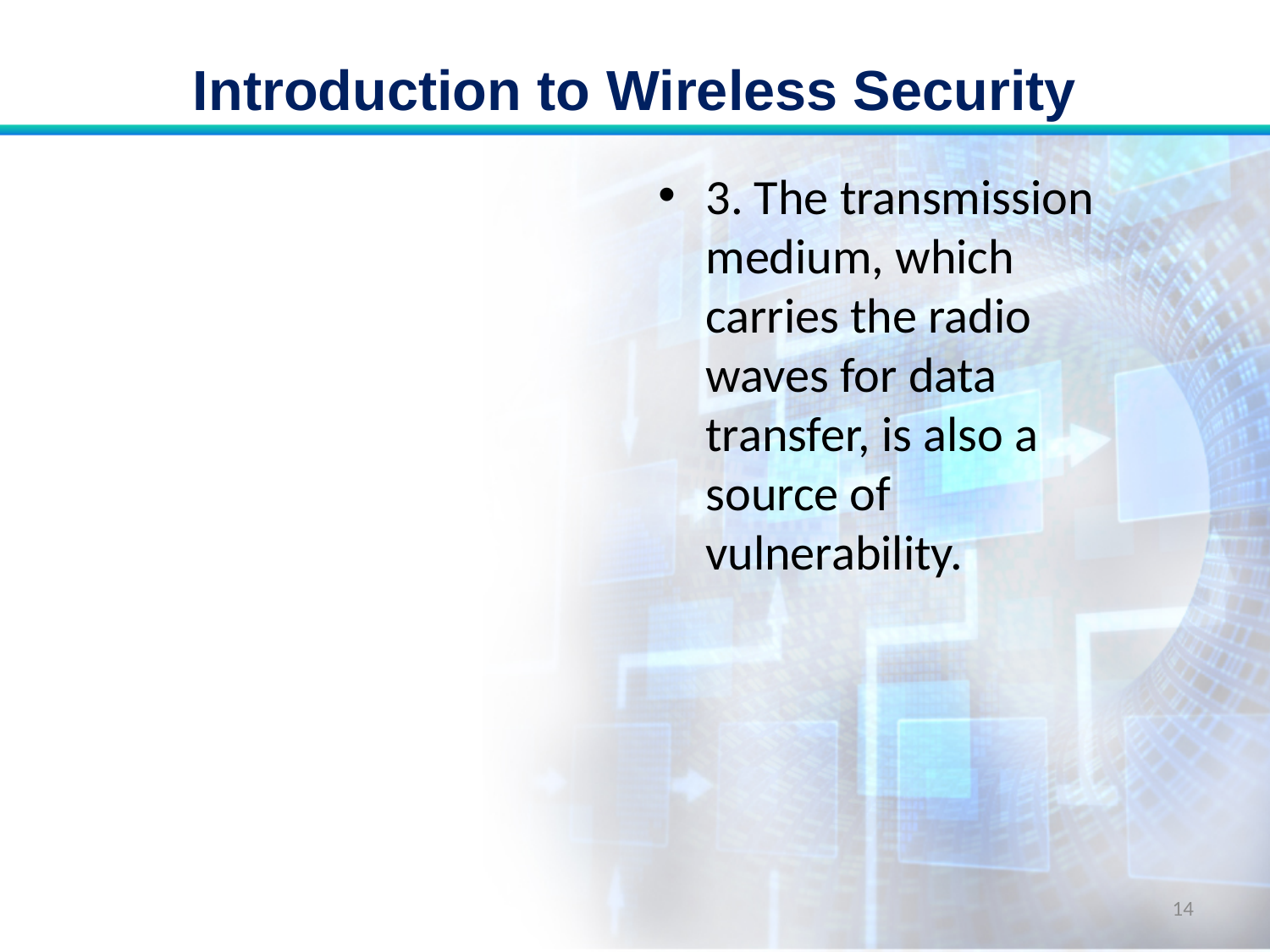

# Introduction to Wireless Security
3. The transmission medium, which carries the radio waves for data transfer, is also a source of vulnerability.
14